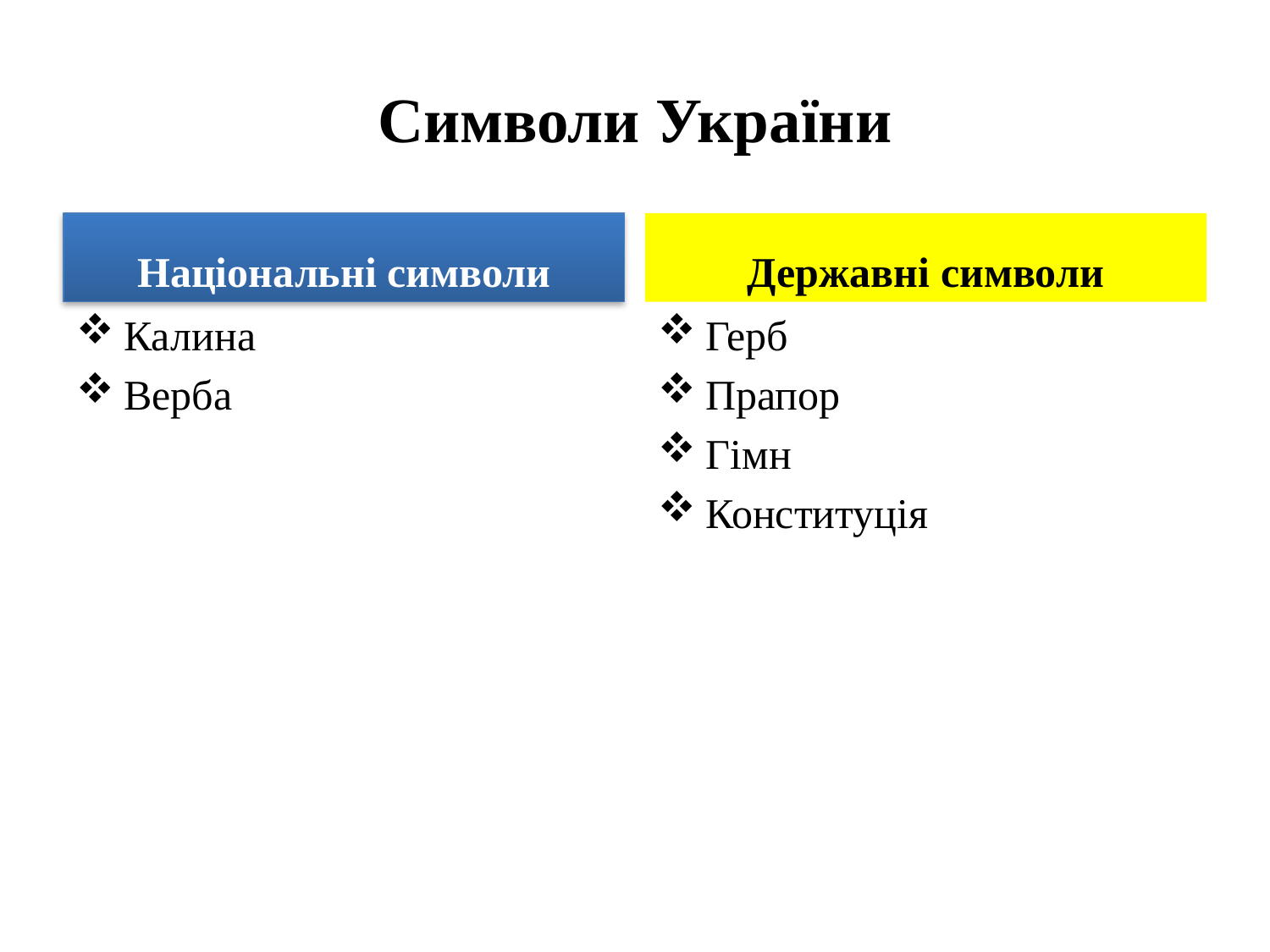

# Символи України
Національні символи
Державні символи
Калина
Верба

Герб
Прапор
Гімн
Конституція